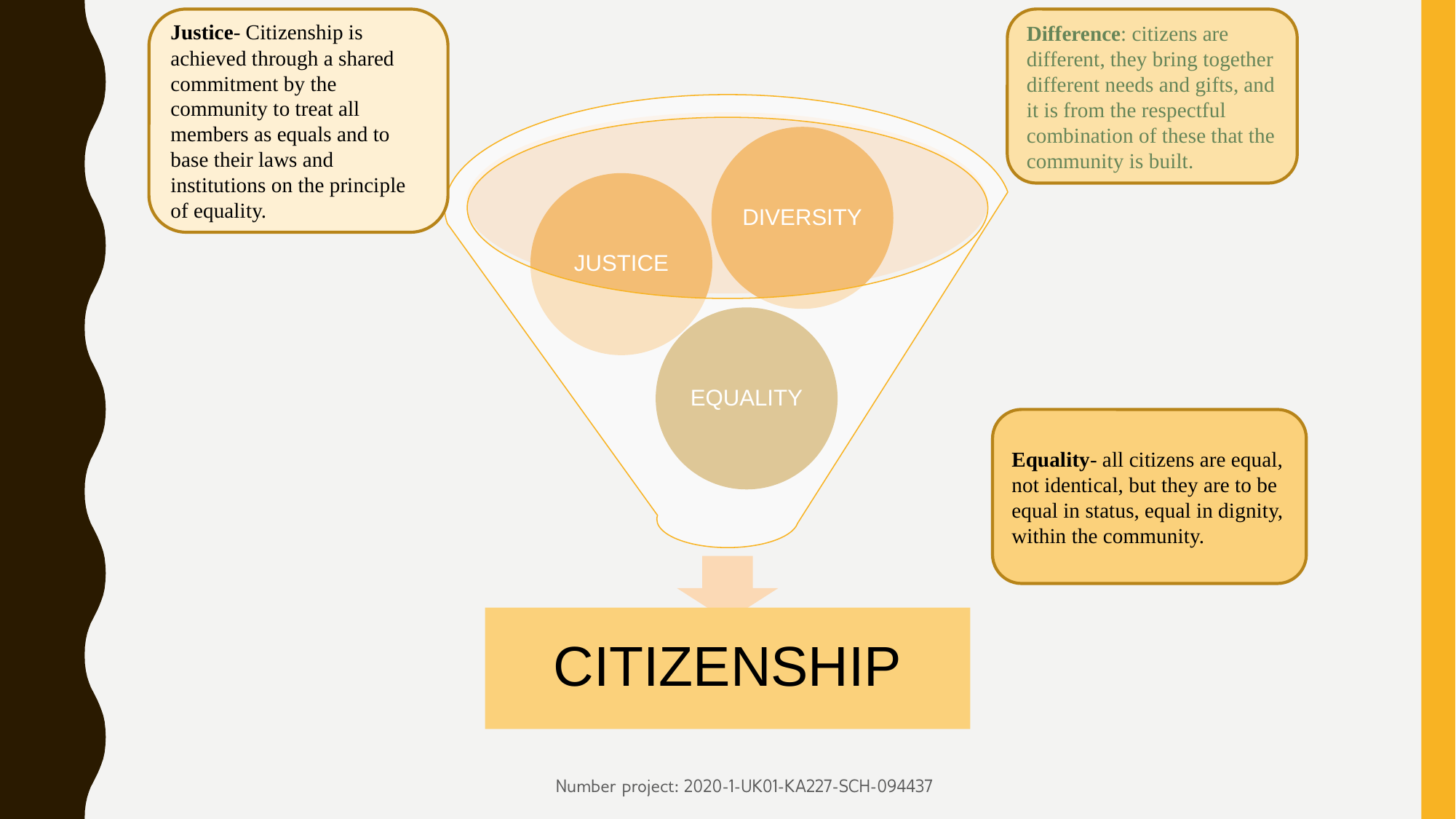

Justice- Citizenship is achieved through a shared commitment by the community to treat all members as equals and to base their laws and institutions on the principle of equality.
Difference: citizens are different, they bring together different needs and gifts, and it is from the respectful combination of these that the community is built.
CITIZENSHIP
EQUALITY
JUSTICE
DIVERSITY
Equality- all citizens are equal, not identical, but they are to be equal in status, equal in dignity, within the community.
Number project: 2020-1-UK01-KA227-SCH-094437